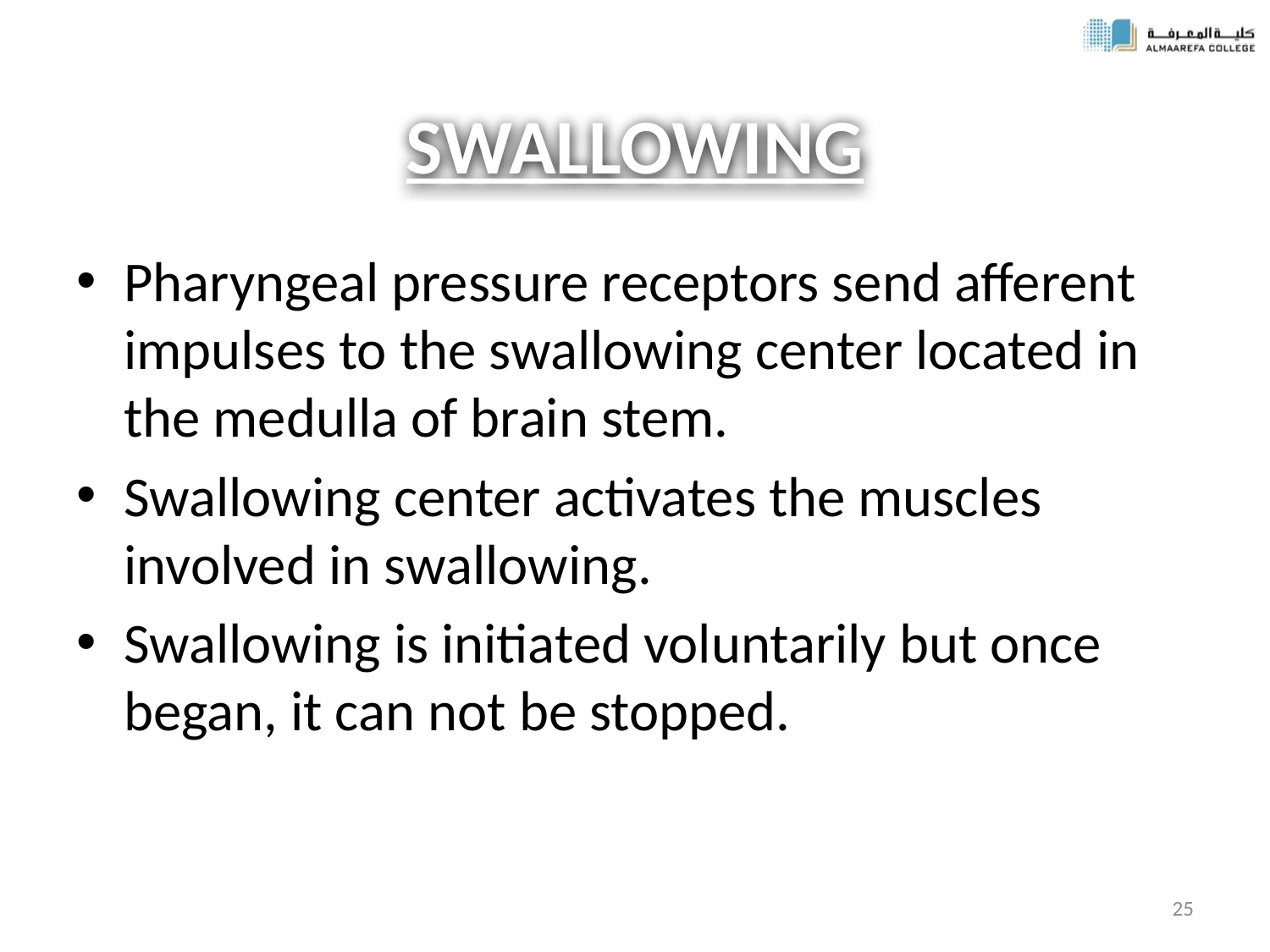

# SWALLOWING
Pharyngeal pressure receptors send afferent impulses to the swallowing center located in the medulla of brain stem.
Swallowing center activates the muscles involved in swallowing.
Swallowing is initiated voluntarily but once began, it can not be stopped.
25